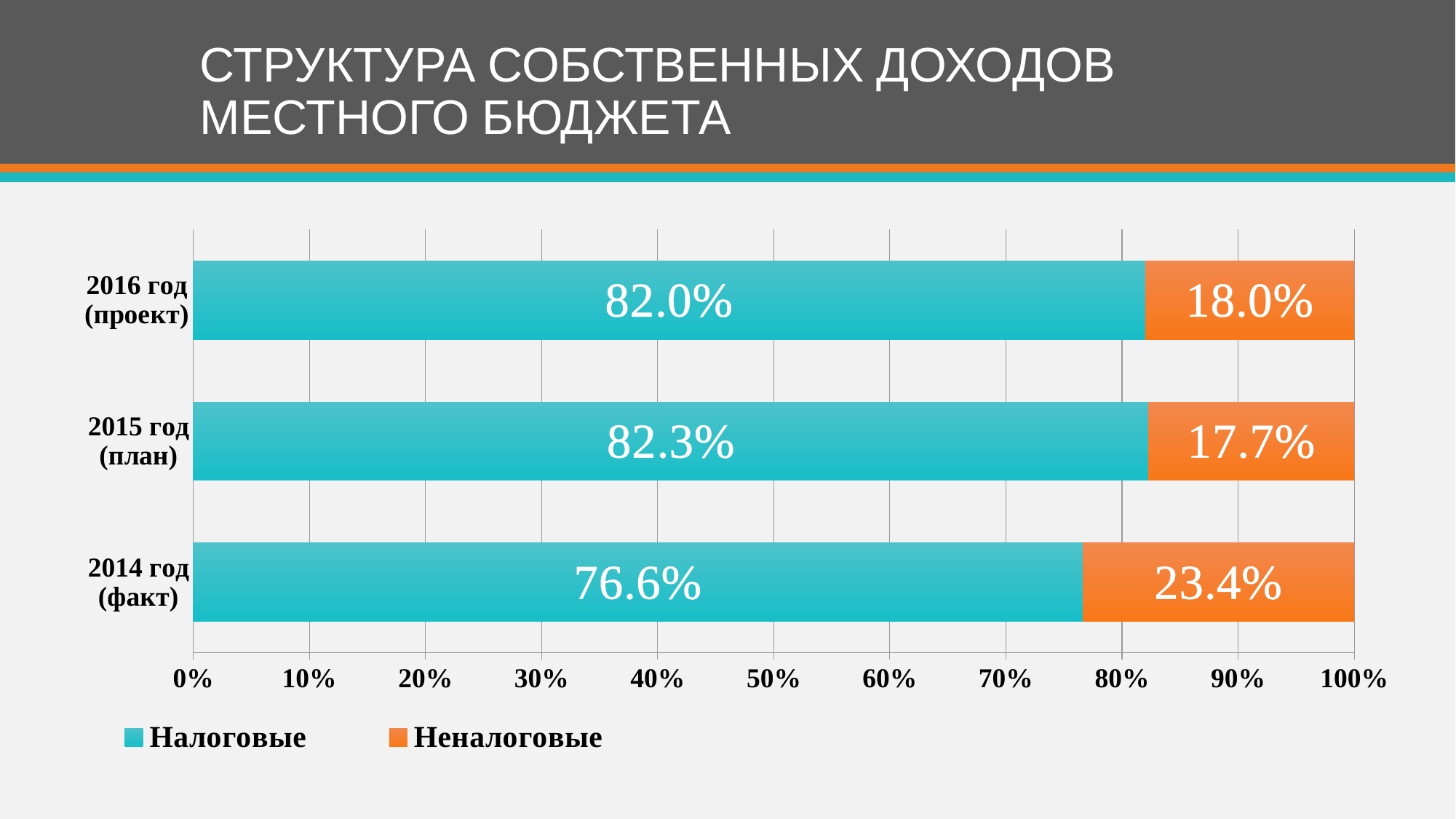

# СТРУКТУРА СОБСТВЕННЫХ ДОХОДОВ МЕСТНОГО БЮДЖЕТА

### Chart

| Category | Налоговые | Неналоговые |
|---|---|---|
| 2014 год (факт) | 0.7660000000000039 | 0.234 |
| 2015 год (план) | 0.823 | 0.1770000000000002 |
| 2016 год (проект) | 0.8200000000000006 | 0.18000000000000024 |